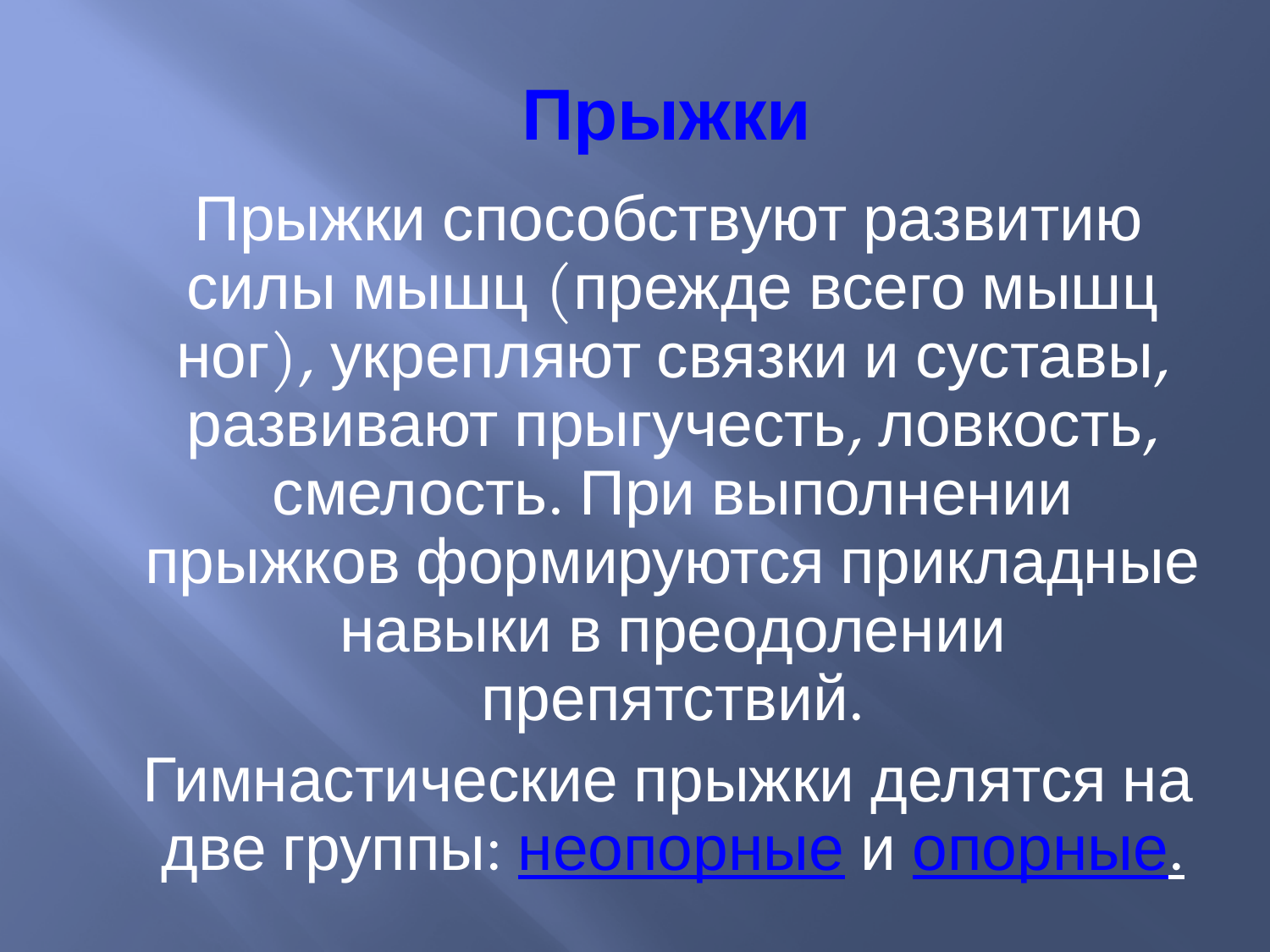

# Прыжки
    Прыжки способствуют развитию силы мышц (прежде всего мышц ног), укрепляют связки и суставы, развивают прыгучесть, ловкость, смелость. При выполнении прыжков формируются прикладные навыки в преодолении препятствий.
   Гимнастические прыжки делятся на две группы: неопорные и опорные.